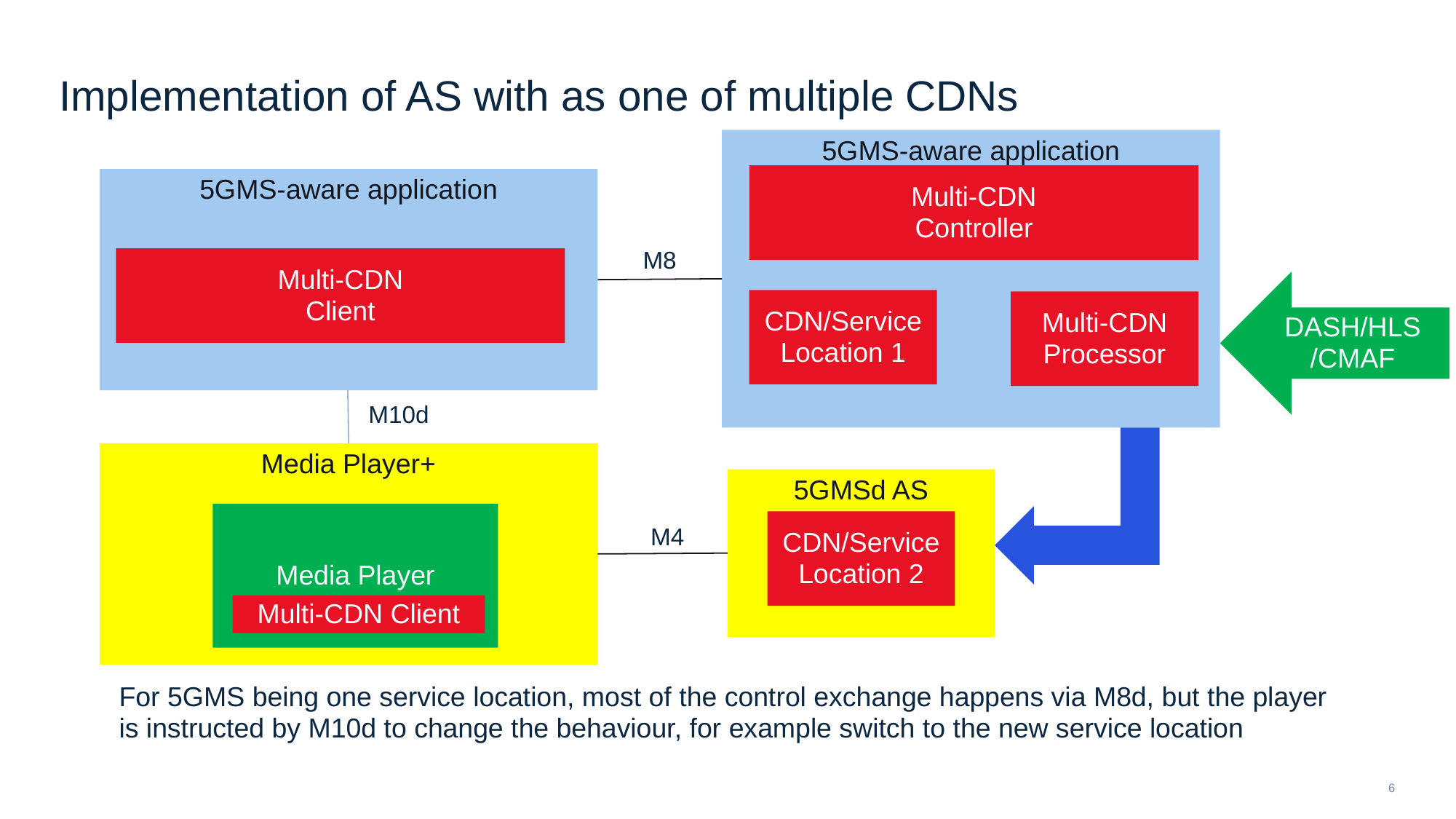

# Implementation of AS with as one of multiple CDNs

5GMS-aware application
Multi-CDN
Controller
5GMS-aware application
M8
Multi-CDN
Client
DASH/HLS
/CMAF
CDN/Service Location 1
Multi-CDN
Processor
M10d

Media Player+
5GMSd AS
Media Player
CDN/Service Location 2
M4
Multi-CDN Client
For 5GMS being one service location, most of the control exchange happens via M8d, but the player is instructed by M10d to change the behaviour, for example switch to the new service location